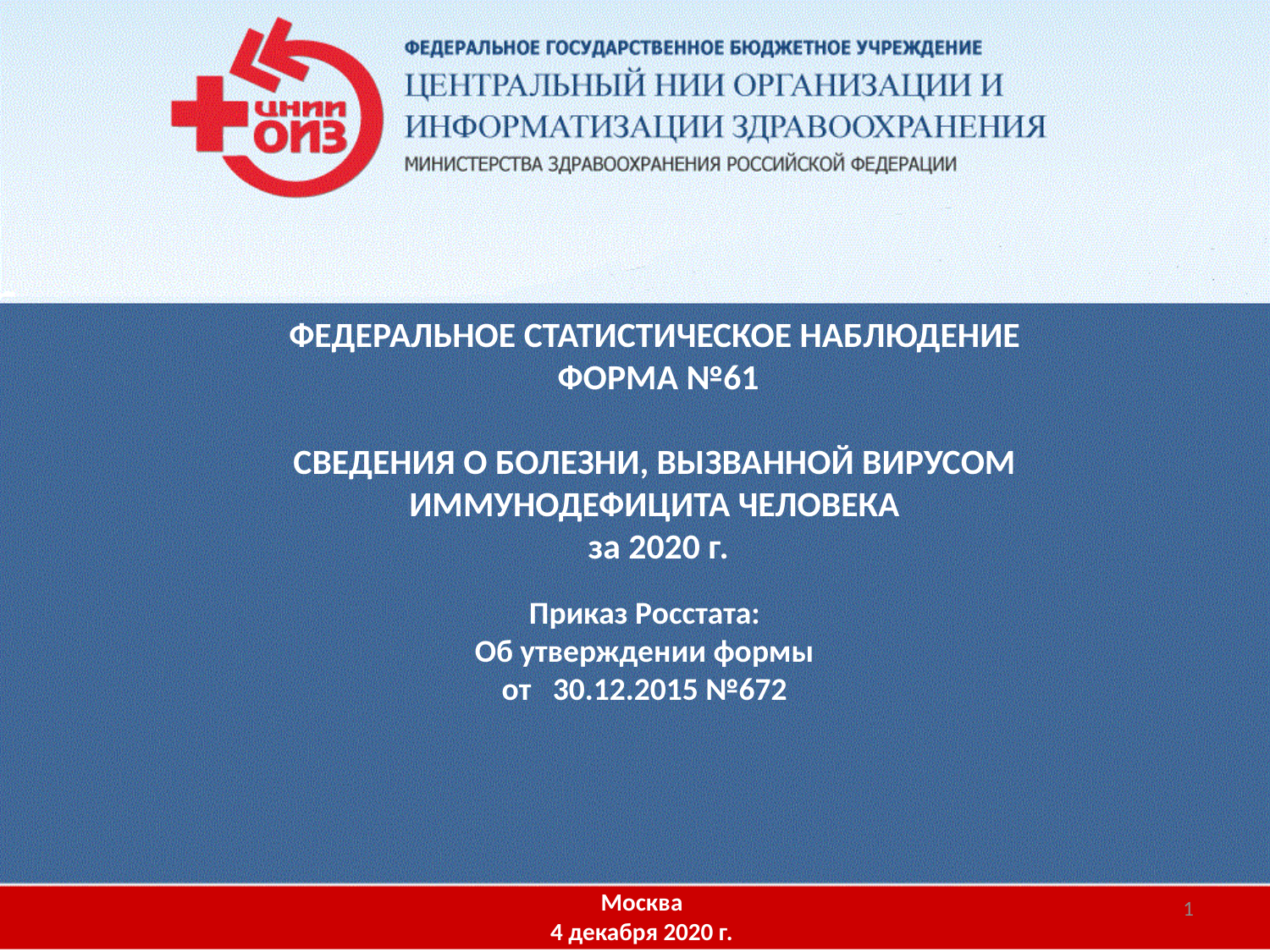

ФЕДЕРАЛЬНОЕ СТАТИСТИЧЕСКОЕ НАБЛЮДЕНИЕ
ФОРМА №61

СВЕДЕНИЯ О БОЛЕЗНИ, ВЫЗВАННОЙ ВИРУСОМ
ИММУНОДЕФИЦИТА ЧЕЛОВЕКА
за 2020 г.
Приказ Росстата:
Об утверждении формы
от   30.12.2015 №672
Москва
4 декабря 2020 г.
1